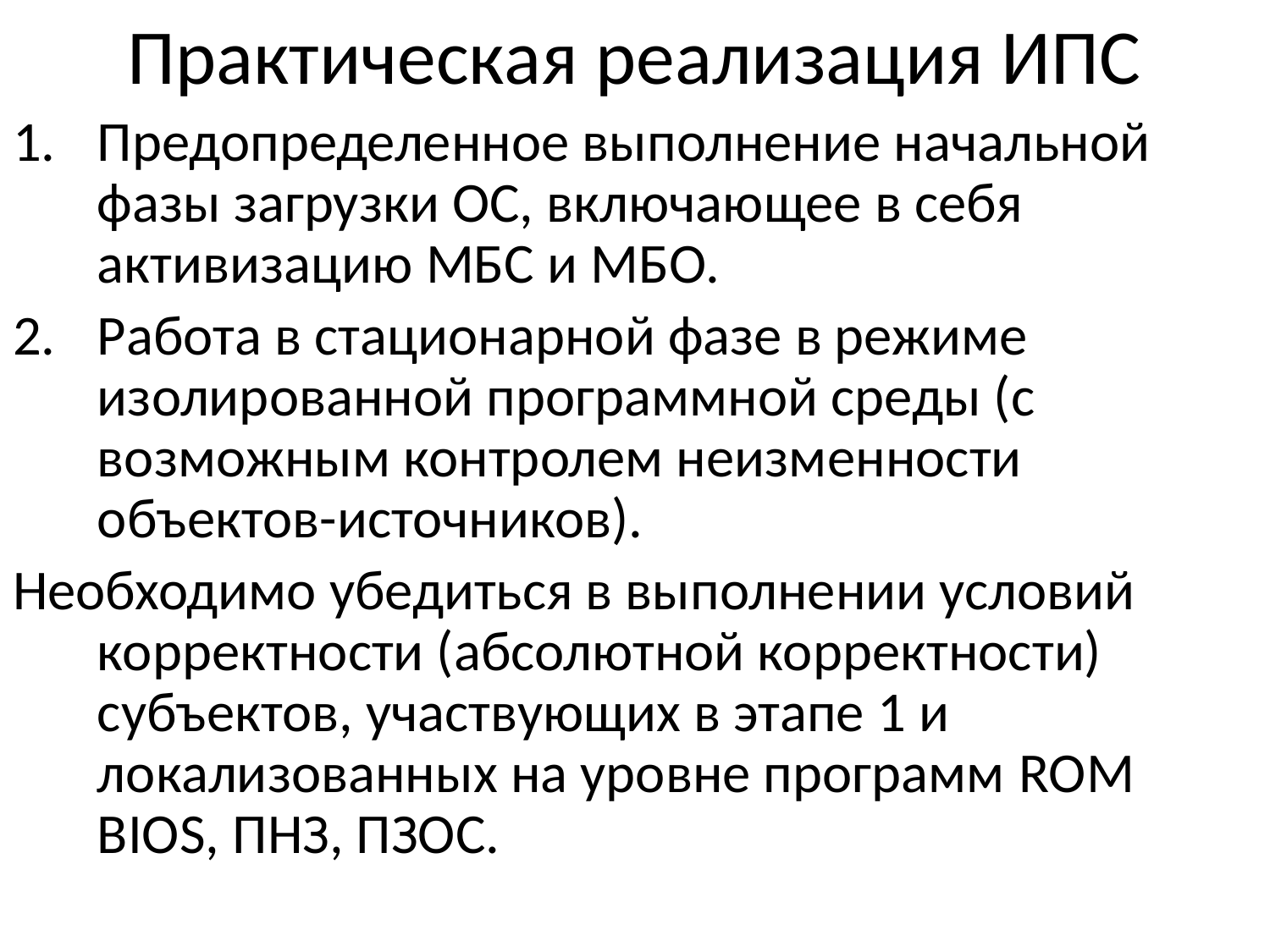

# Практическая реализация ИПС
Предопределенное выполнение начальной фазы загрузки ОС, включающее в себя активизацию МБС и МБО.
Работа в стационарной фазе в режиме изолированной программной среды (с возможным контролем неизменности объектов-источников).
Необходимо убедиться в выполнении условий корректности (абсолютной корректности) субъектов, участвующих в этапе 1 и локализованных на уровне программ ROM BIOS, ПНЗ, ПЗОС.